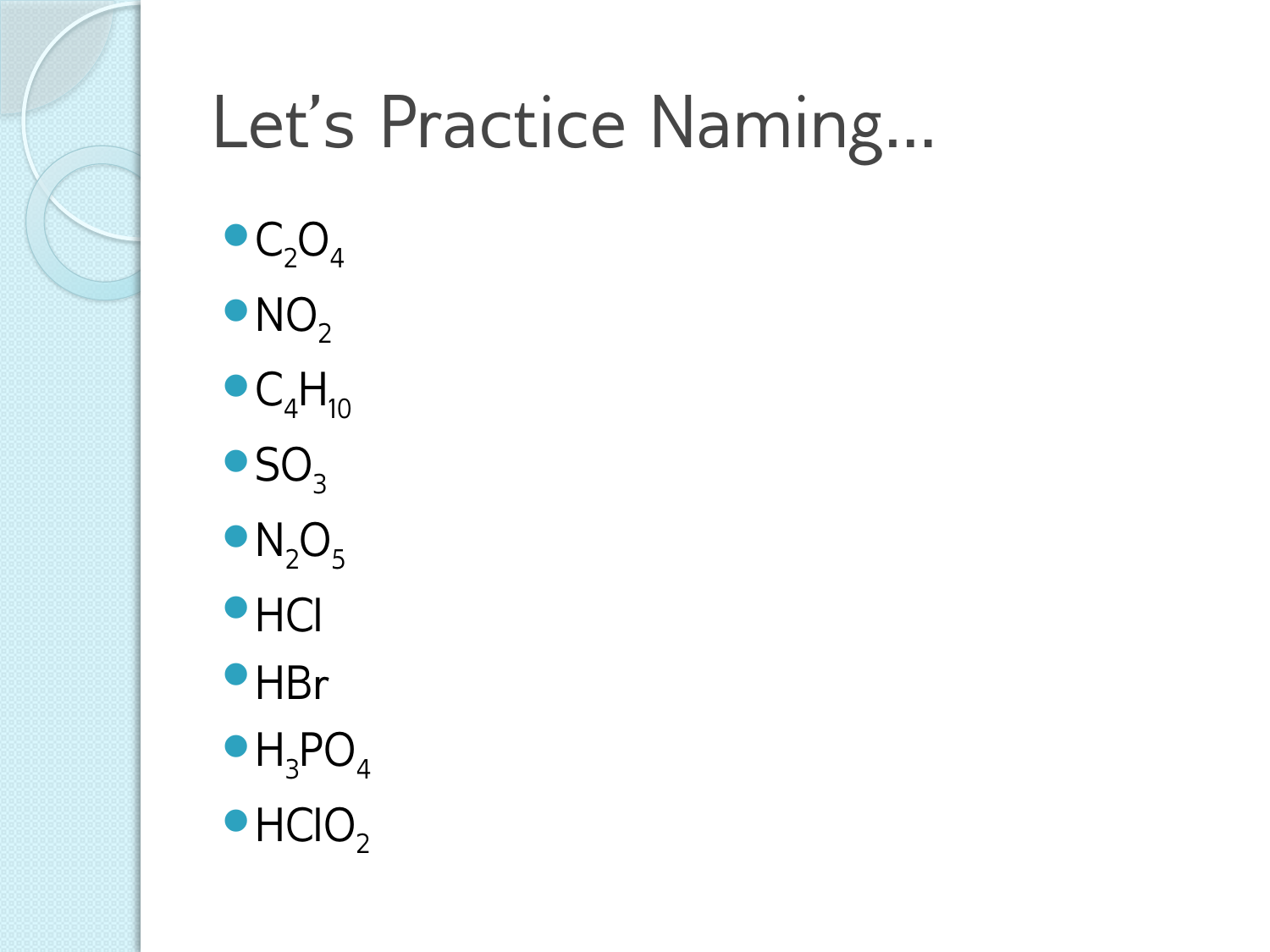

# Let’s Practice Naming…
C2O4
NO2
C4H10
SO3
N2O5
HCl
HBr
H3PO4
HClO2